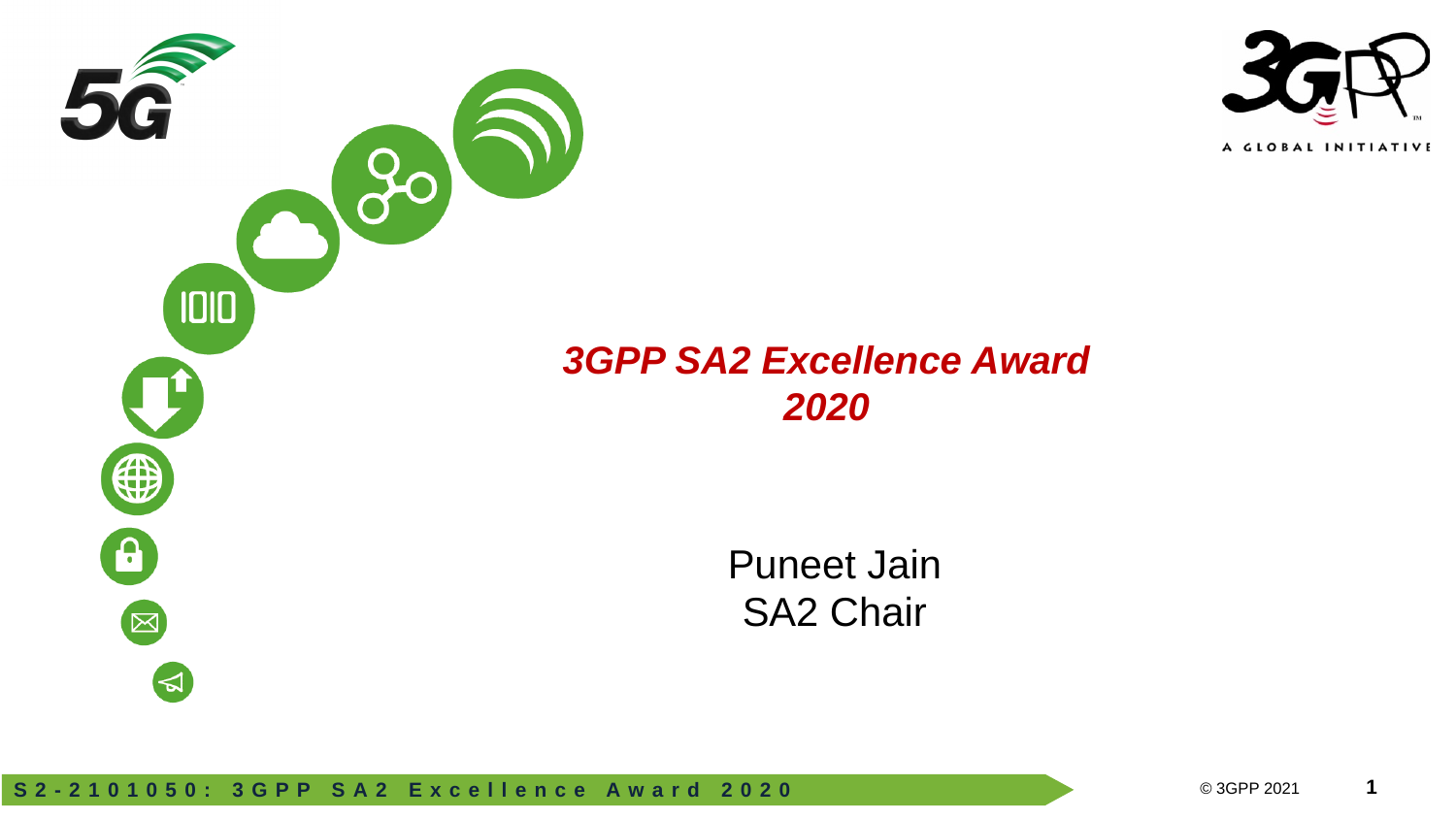

# 3GPP SA2 Excellence Award 2020
Puneet Jain
SA2 Chair